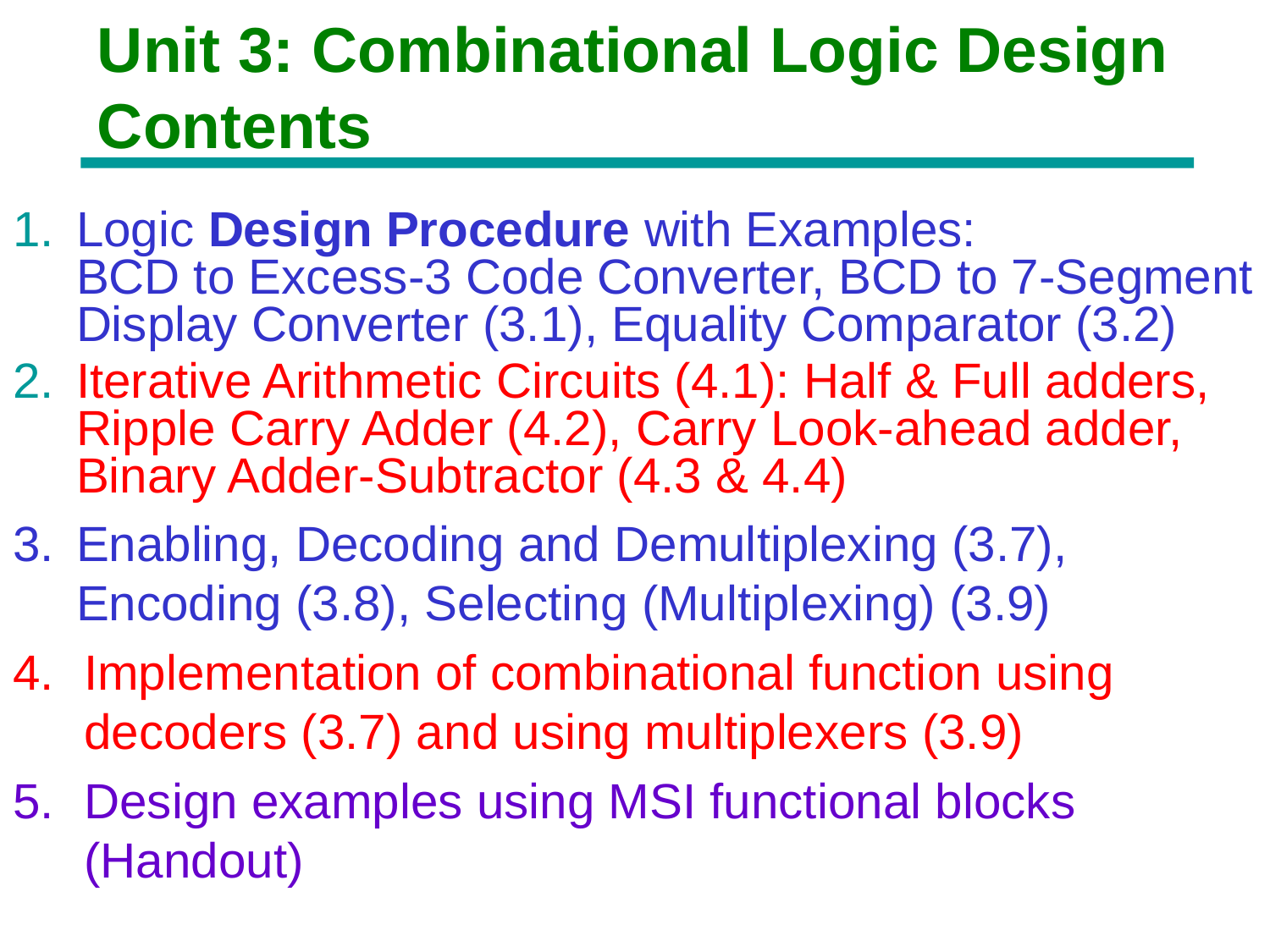

# Unit 3: Combinational Logic Design Contents
Logic Design Procedure with Examples:             BCD to Excess-3 Code Converter, BCD to 7-Segment Display Converter (3.1), Equality Comparator (3.2)
Iterative Arithmetic Circuits (4.1): Half & Full adders, Ripple Carry Adder (4.2), Carry Look-ahead adder, Binary Adder-Subtractor (4.3 & 4.4)
3.	Enabling, Decoding and Demultiplexing (3.7), Encoding (3.8), Selecting (Multiplexing) (3.9)
Implementation of combinational function using decoders (3.7) and using multiplexers (3.9)
Design examples using MSI functional blocks (Handout)
Chapter 3 - Part 1        2